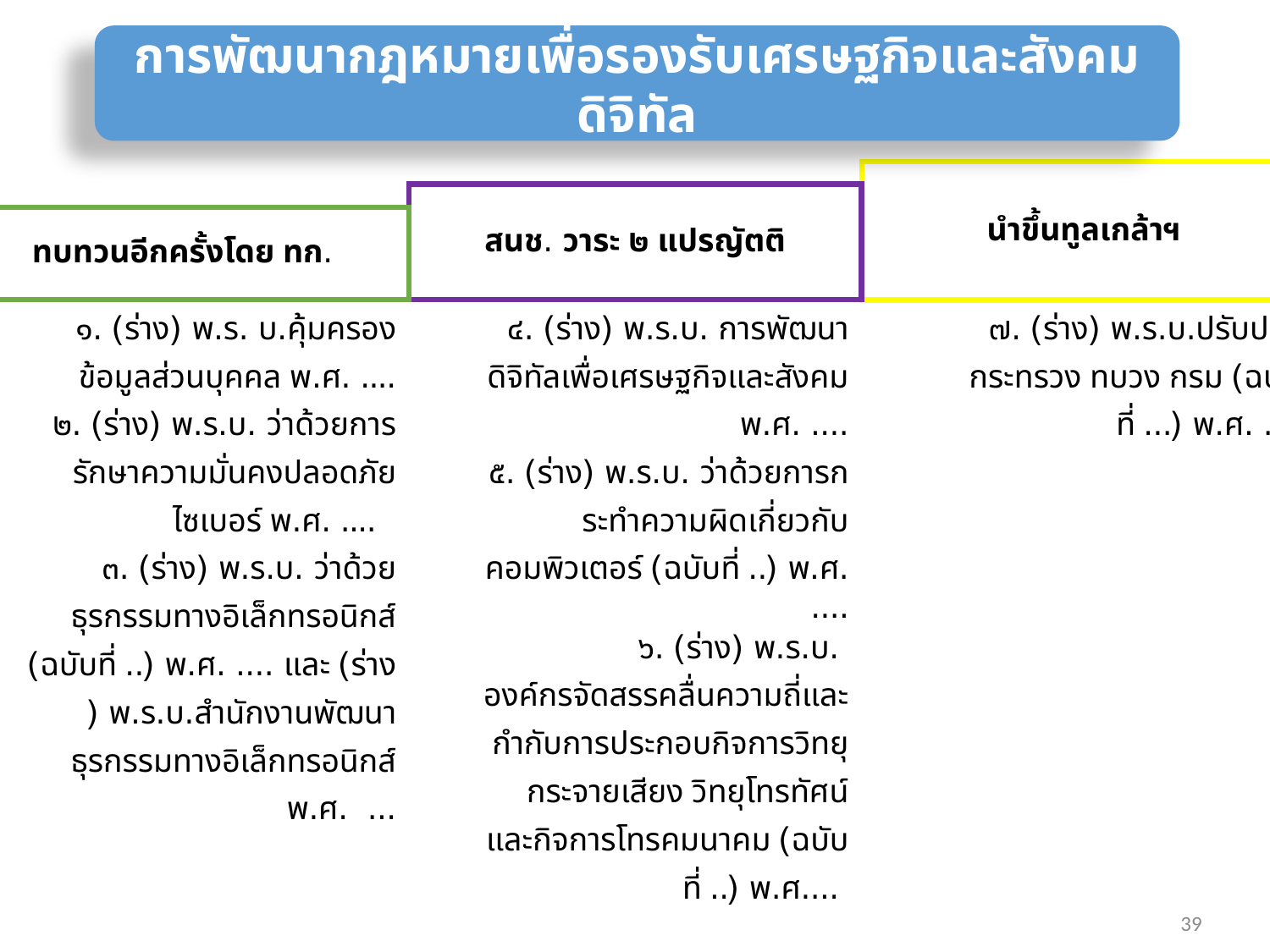

การพัฒนากฎหมายเพื่อรองรับเศรษฐกิจและสังคมดิจิทัล
สนช. วาระ ๒ แปรญัตติ
๖. (ร่าง) พ.ร.บ.
องค์กรจัดสรรคลื่นความถี่และกำกับการประกอบกิจการวิทยุกระจายเสียง วิทยุโทรทัศน์ และกิจการโทรคมนาคม (ฉบับที่ ..) พ.ศ....
39